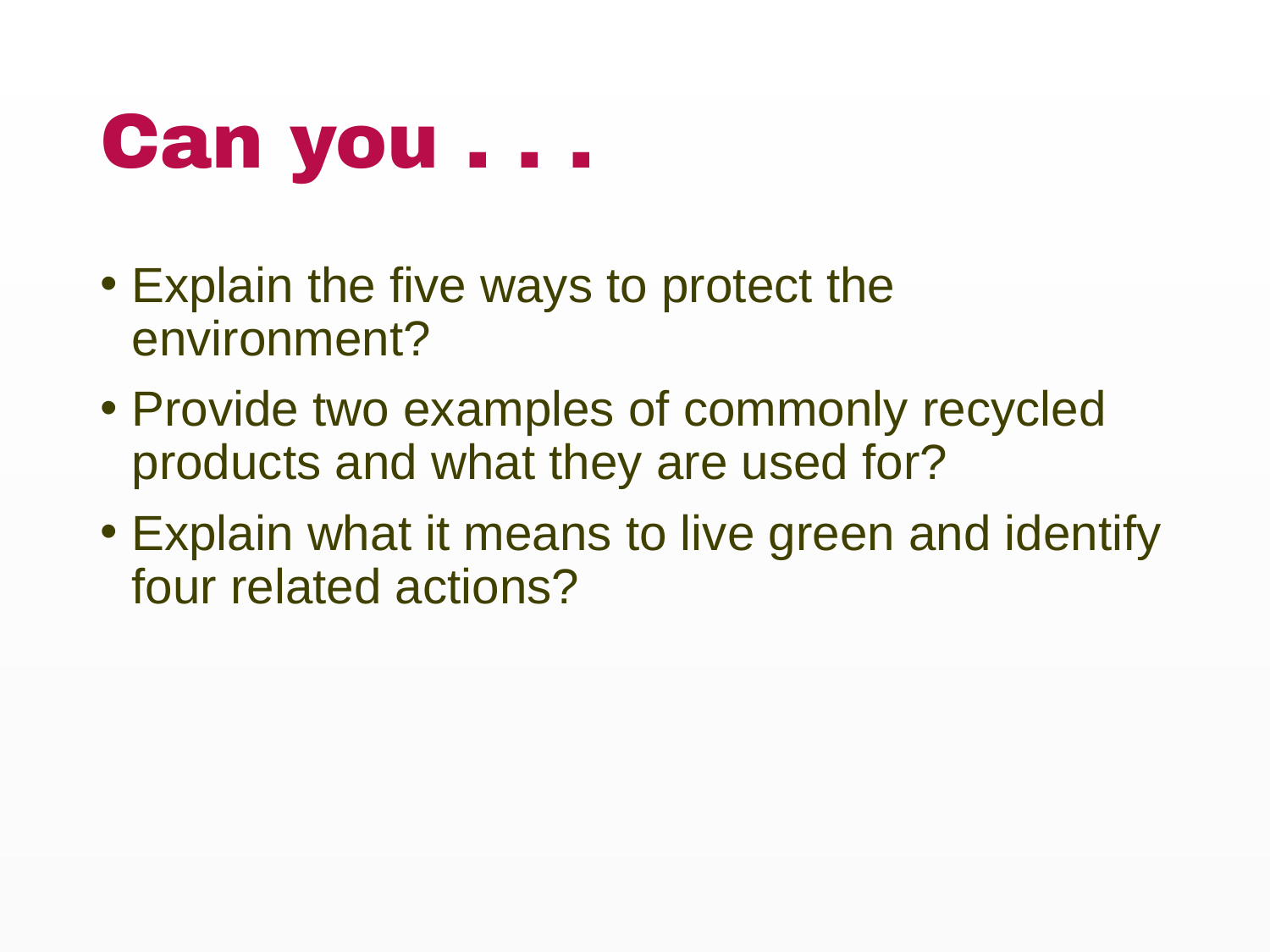

# Can you . . .
Explain the five ways to protect the environment?
Provide two examples of commonly recycled products and what they are used for?
Explain what it means to live green and identify four related actions?